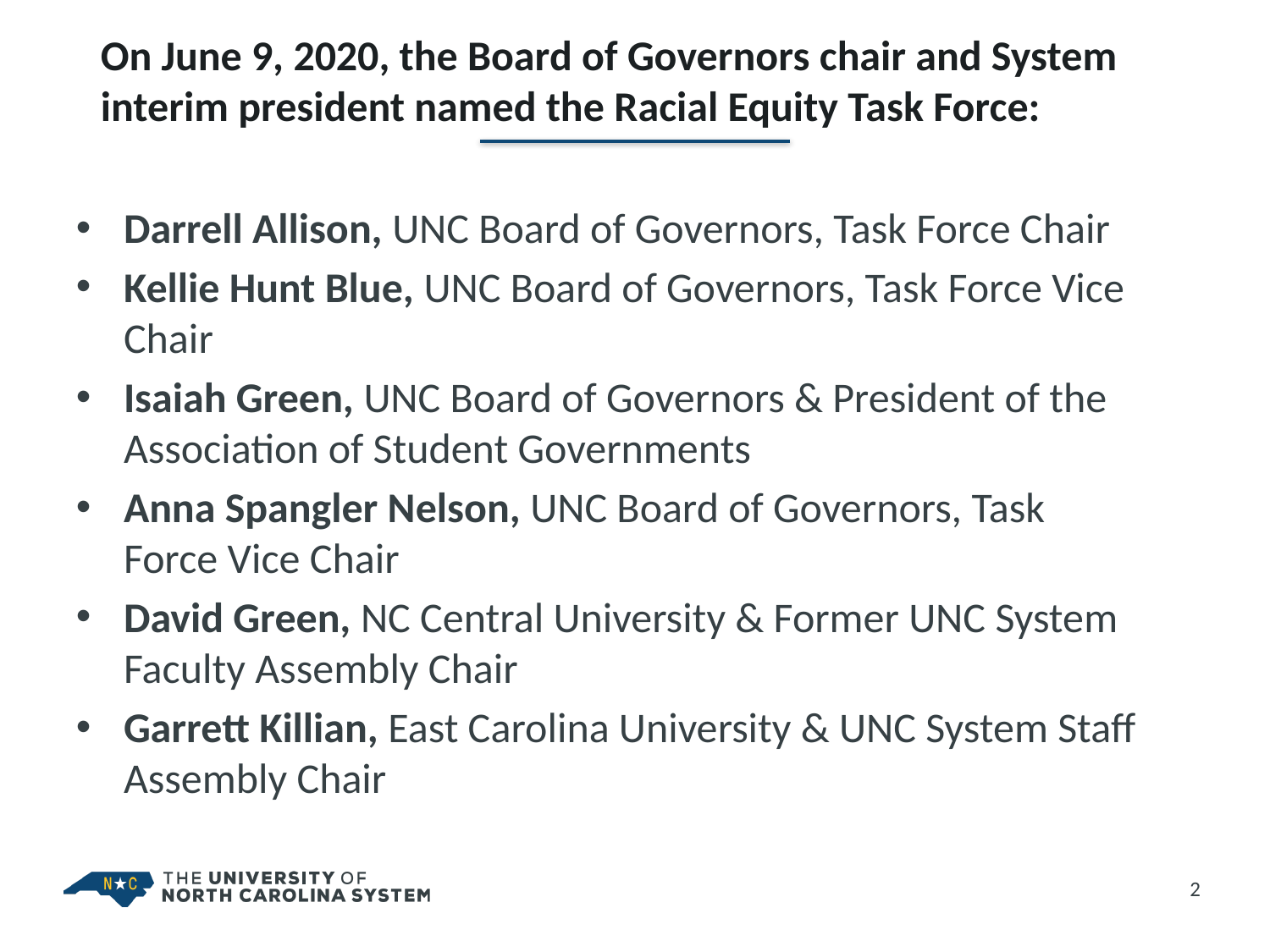

#
On June 9, 2020, the Board of Governors chair and System interim president named the Racial Equity Task Force:
Darrell Allison, UNC Board of Governors, Task Force Chair
Kellie Hunt Blue, UNC Board of Governors, Task Force Vice Chair
Isaiah Green, UNC Board of Governors & President of the Association of Student Governments
Anna Spangler Nelson, UNC Board of Governors, Task Force Vice Chair
David Green, NC Central University & Former UNC System Faculty Assembly Chair
Garrett Killian, East Carolina University & UNC System Staff Assembly Chair

2